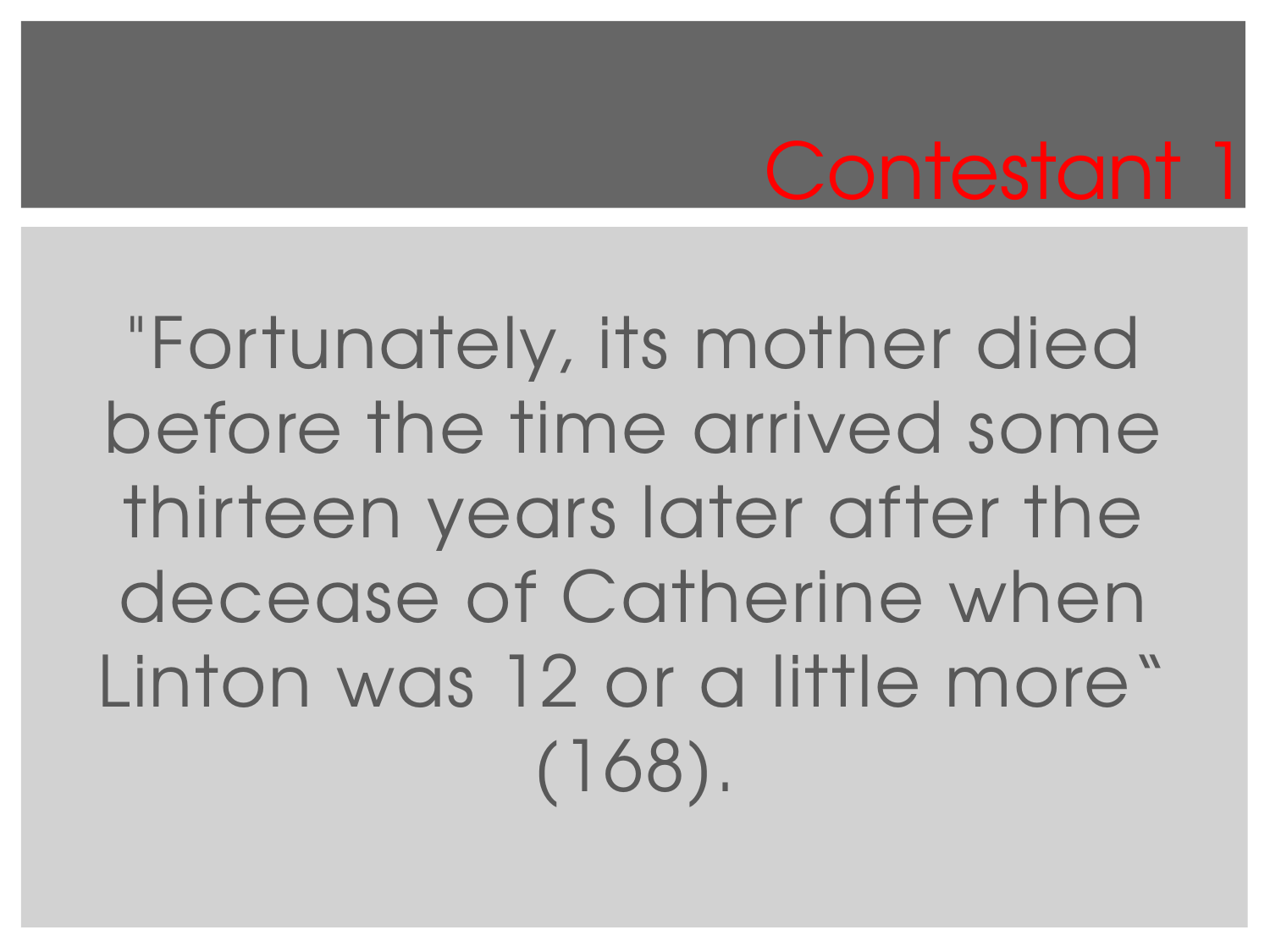

Contestant 1
"Fortunately, its mother died before the time arrived some thirteen years later after the decease of Catherine when Linton was 12 or a little more“ (168).